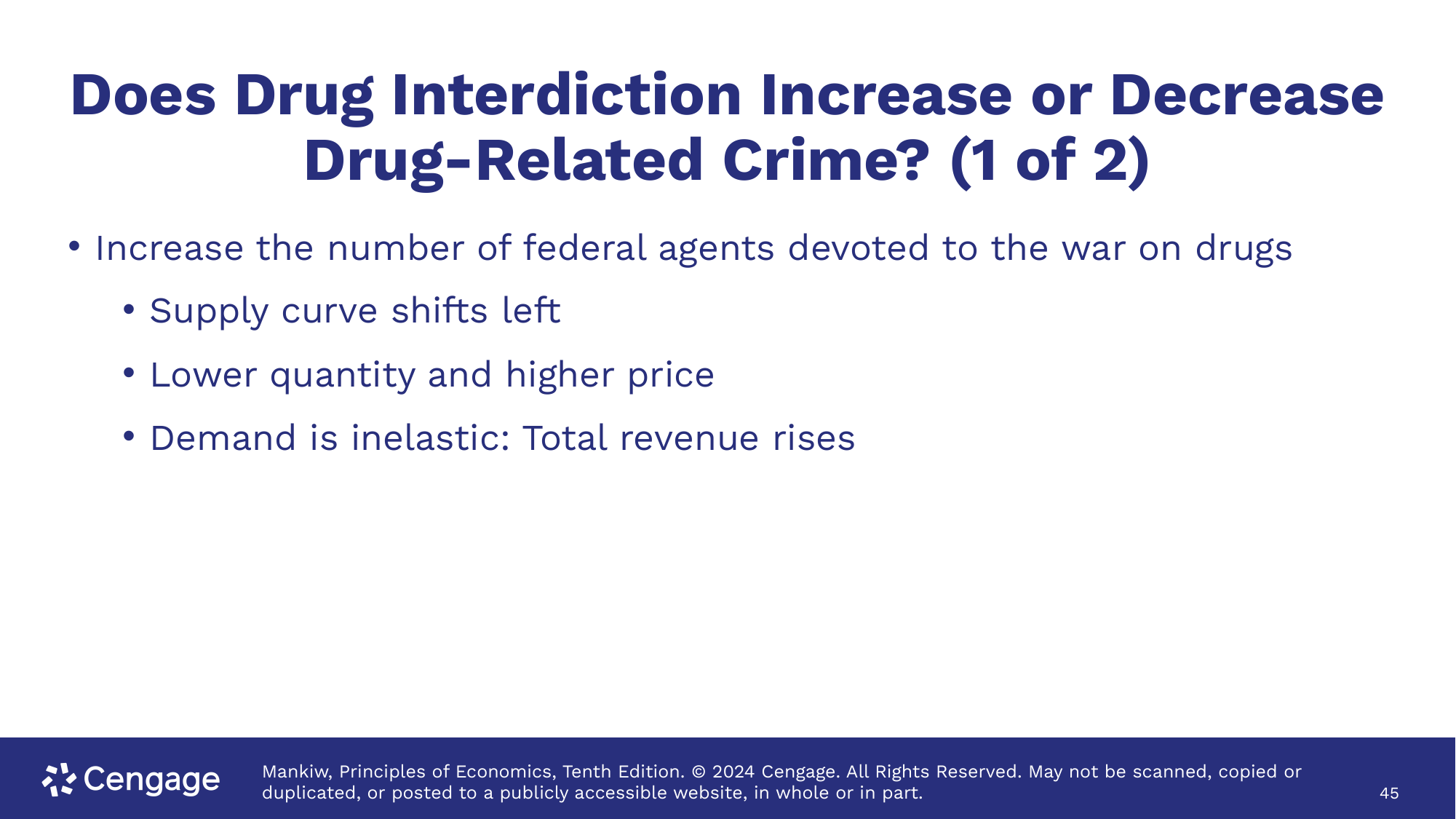

# Does Drug Interdiction Increase or Decrease Drug-Related Crime? (1 of 2)
Increase the number of federal agents devoted to the war on drugs
Supply curve shifts left
Lower quantity and higher price
Demand is inelastic: Total revenue rises